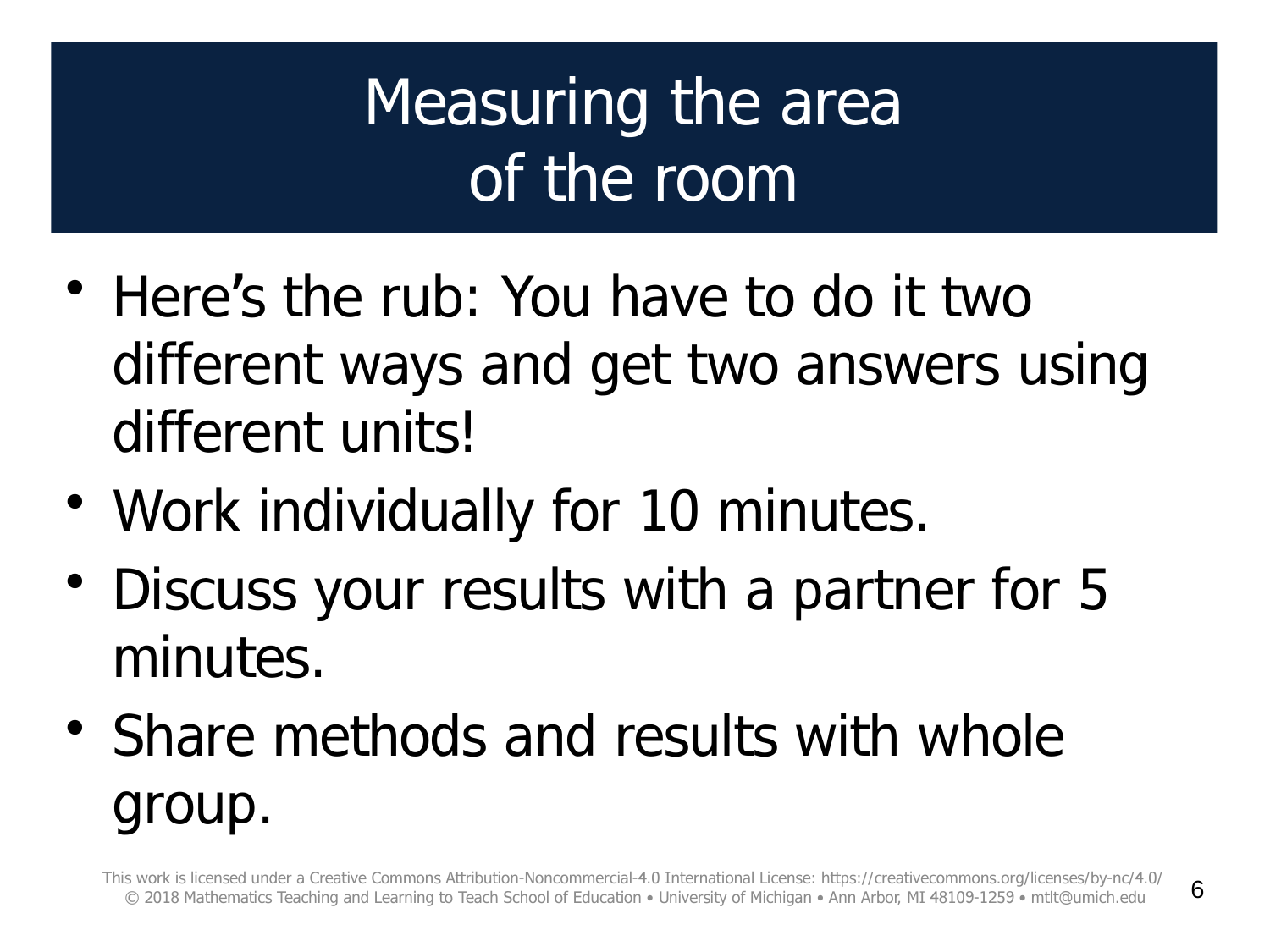

# Measuring the area of the room
Here’s the rub: You have to do it two different ways and get two answers using different units!
Work individually for 10 minutes.
Discuss your results with a partner for 5 minutes.
Share methods and results with whole group.
This work is licensed under a Creative Commons Attribution-Noncommercial-4.0 International License: https://creativecommons.org/licenses/by-nc/4.0/
© 2018 Mathematics Teaching and Learning to Teach School of Education • University of Michigan • Ann Arbor, MI 48109-1259 • mtlt@umich.edu
6